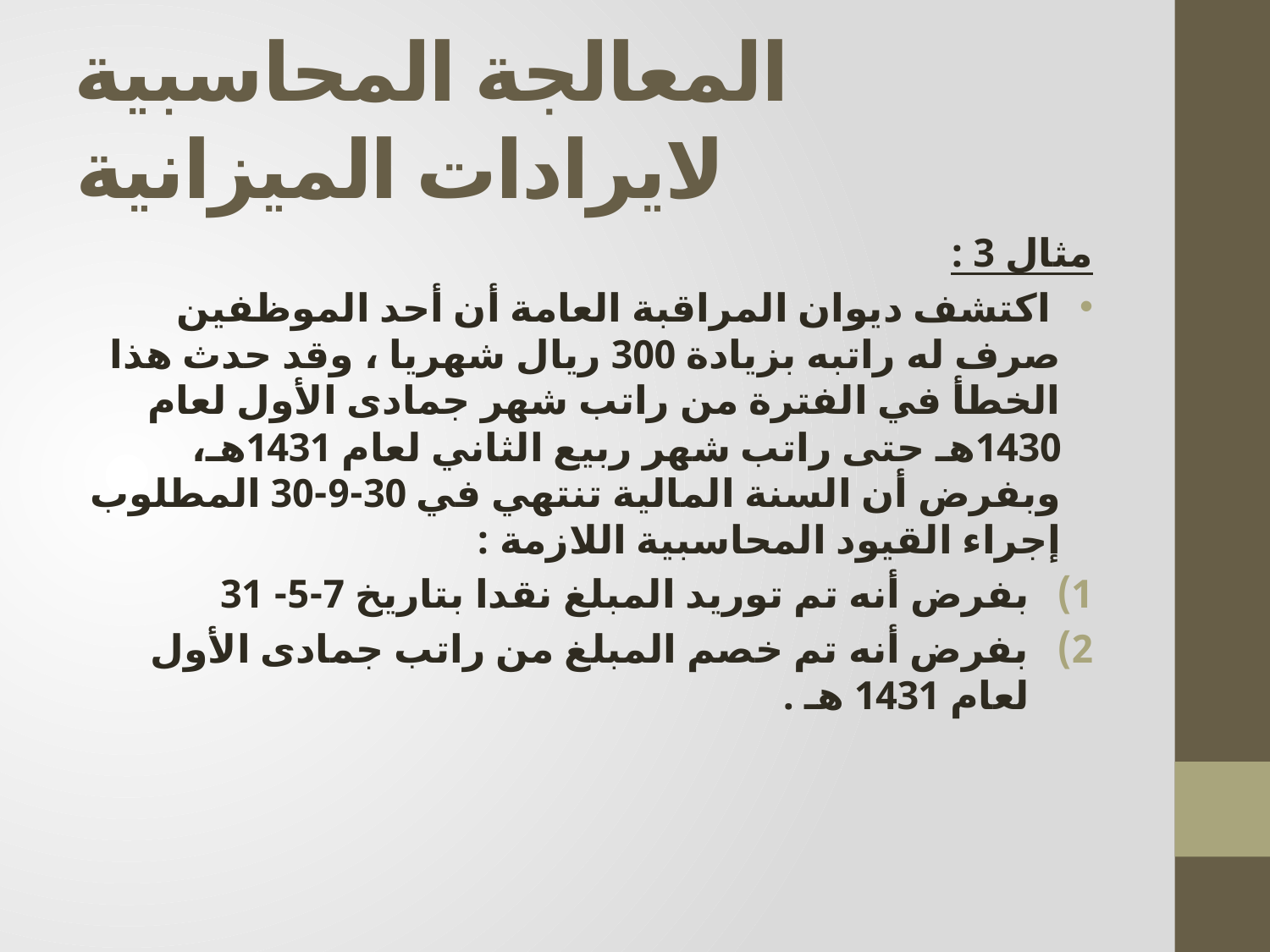

# المعالجة المحاسبية لايرادات الميزانية
مثال 3 :
 اكتشف ديوان المراقبة العامة أن أحد الموظفين صرف له راتبه بزيادة 300 ريال شهريا ، وقد حدث هذا الخطأ في الفترة من راتب شهر جمادى الأول لعام 1430هـ حتى راتب شهر ربيع الثاني لعام 1431هـ، وبفرض أن السنة المالية تنتهي في 30-9-30 المطلوب إجراء القيود المحاسبية اللازمة :
بفرض أنه تم توريد المبلغ نقدا بتاريخ 7-5- 31
بفرض أنه تم خصم المبلغ من راتب جمادى الأول لعام 1431 هـ .